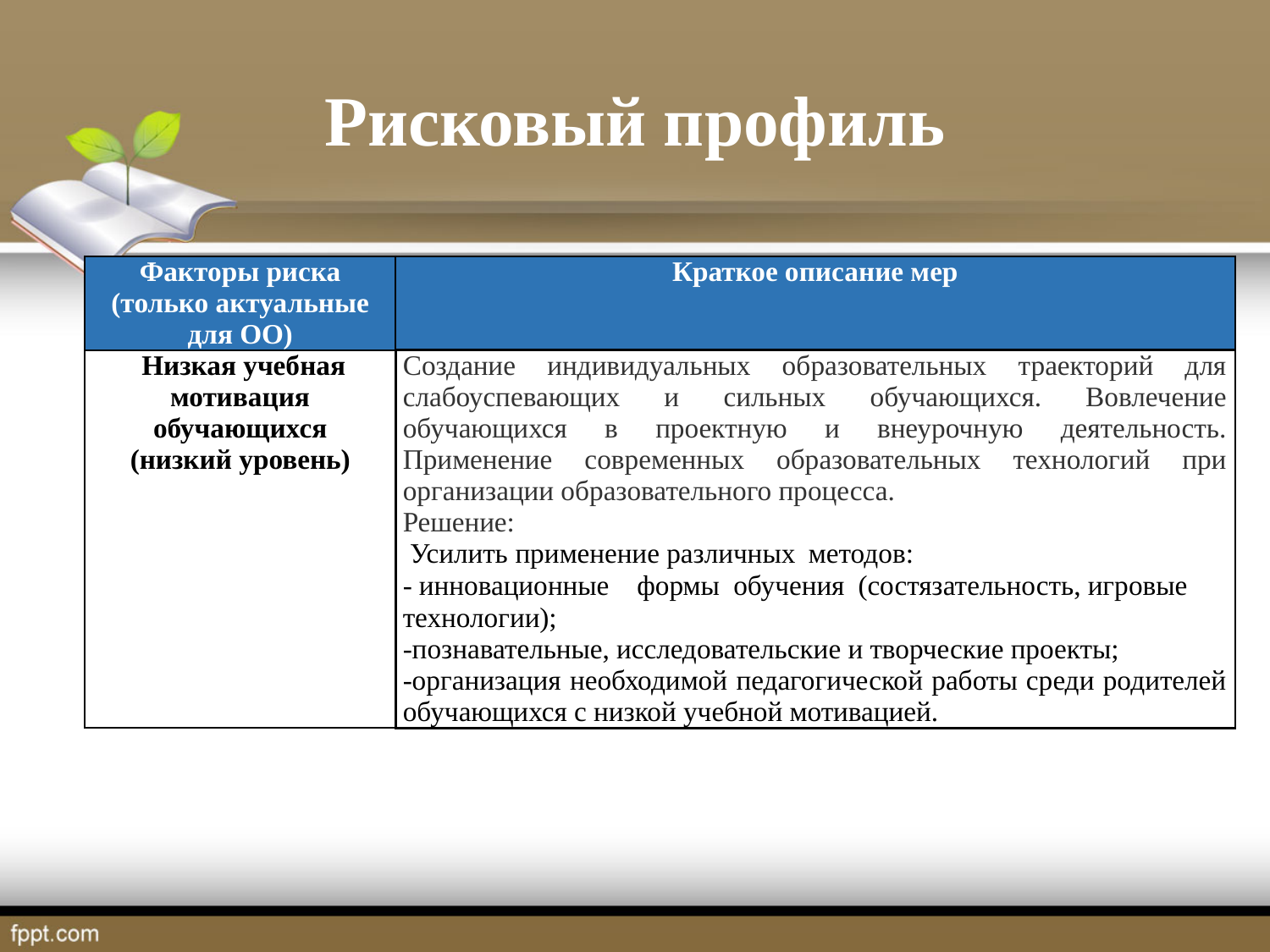

# Рисковый профиль
| Факторы риска (только актуальные для ОО) | Краткое описание мер |
| --- | --- |
| Низкая учебная мотивация обучающихся (низкий уровень) | Создание индивидуальных образовательных траекторий для слабоуспевающих и сильных обучающихся. Вовлечение обучающихся в проектную и внеурочную деятельность. Применение современных образовательных технологий при организации образовательного процесса. Решение: Усилить применение различных методов: - инновационные формы обучения (состязательность, игровые технологии); -познавательные, исследовательские и творческие проекты; -организация необходимой педагогической работы среди родителей обучающихся с низкой учебной мотивацией. |